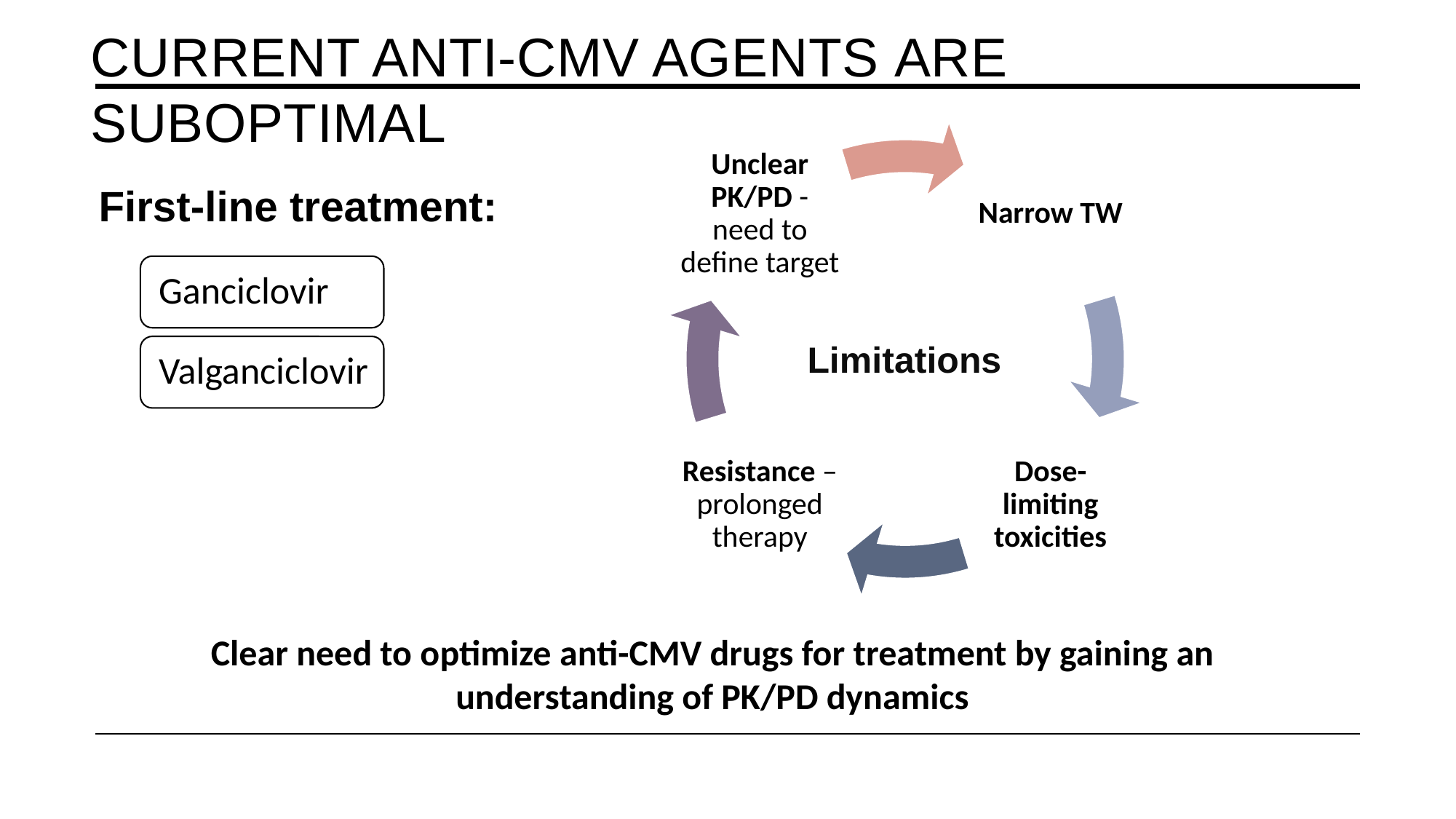

# Current ANTI-CMV AGENTS are suboptimal
Narrow TW
Dose-limiting toxicities
Resistance – prolonged therapy
Unclear PK/PD - need to define target

First-line treatment:
Ganciclovir
Valganciclovir
Limitations
Clear need to optimize anti-CMV drugs for treatment by gaining an understanding of PK/PD dynamics